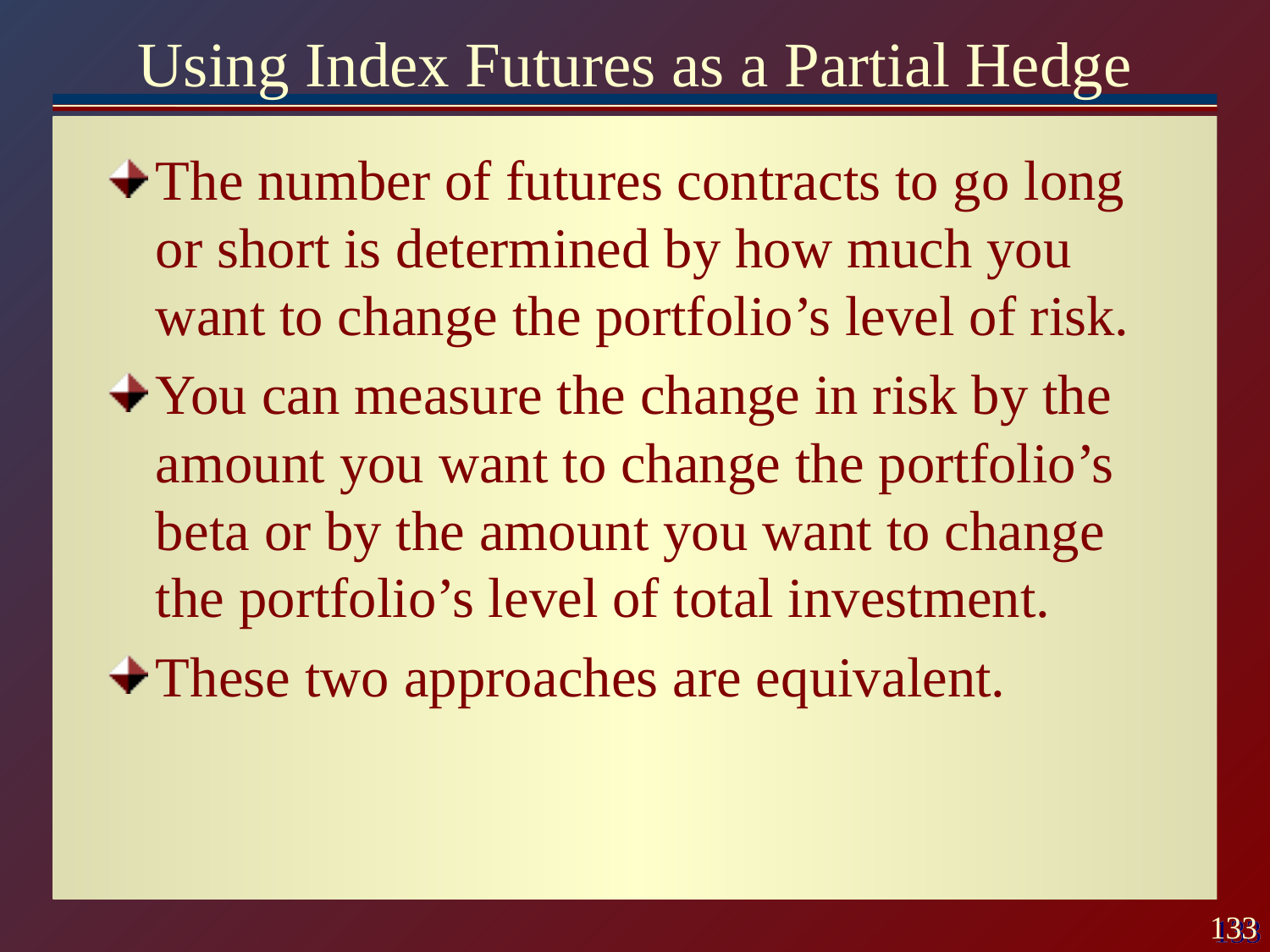

# Using Index Futures as a Partial Hedge
The number of futures contracts to go long or short is determined by how much you want to change the portfolio’s level of risk.
You can measure the change in risk by the amount you want to change the portfolio’s beta or by the amount you want to change the portfolio’s level of total investment.
These two approaches are equivalent.